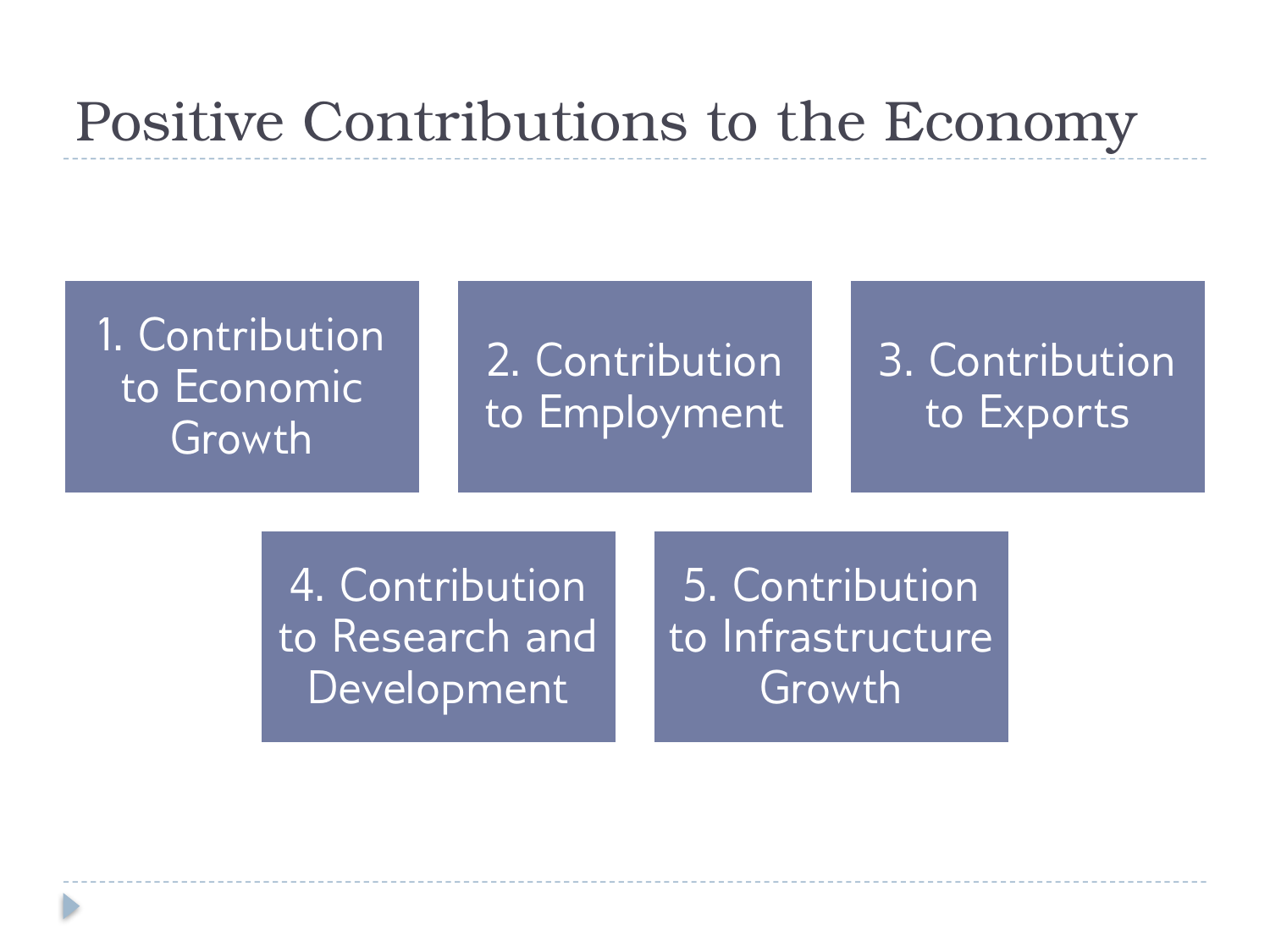

# Positive Contributions to the Economy
1. Contribution to Economic Growth
2. Contribution to Employment
3. Contribution to Exports
4. Contribution to Research and Development
5. Contribution to Infrastructure Growth